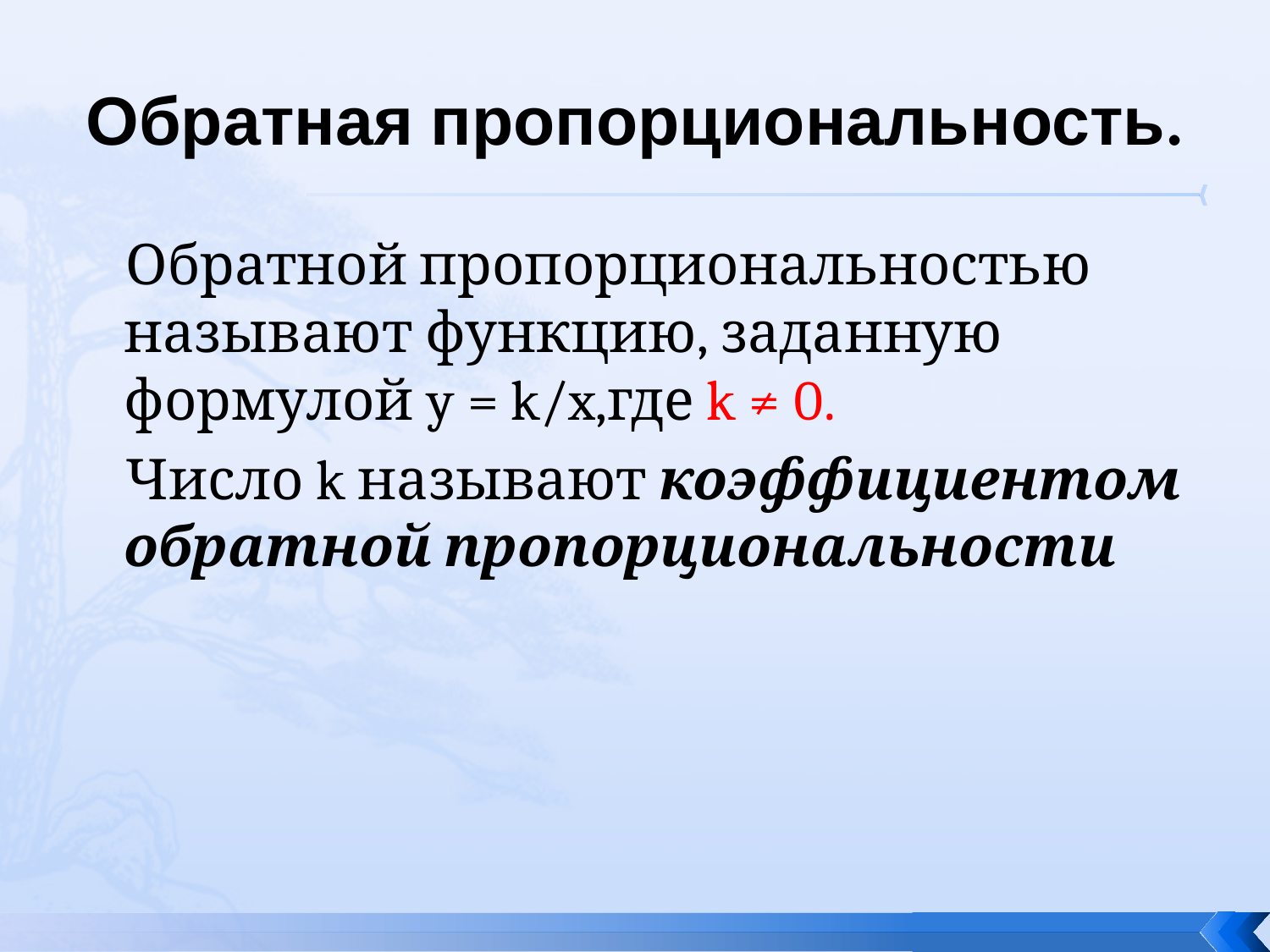

# Обратная пропорциональность.
    Обратной пропорциональностью называют функцию, заданную формулой y = k/x,где k ≠ 0.
    Число k называют коэффициентом обратной пропорциональности